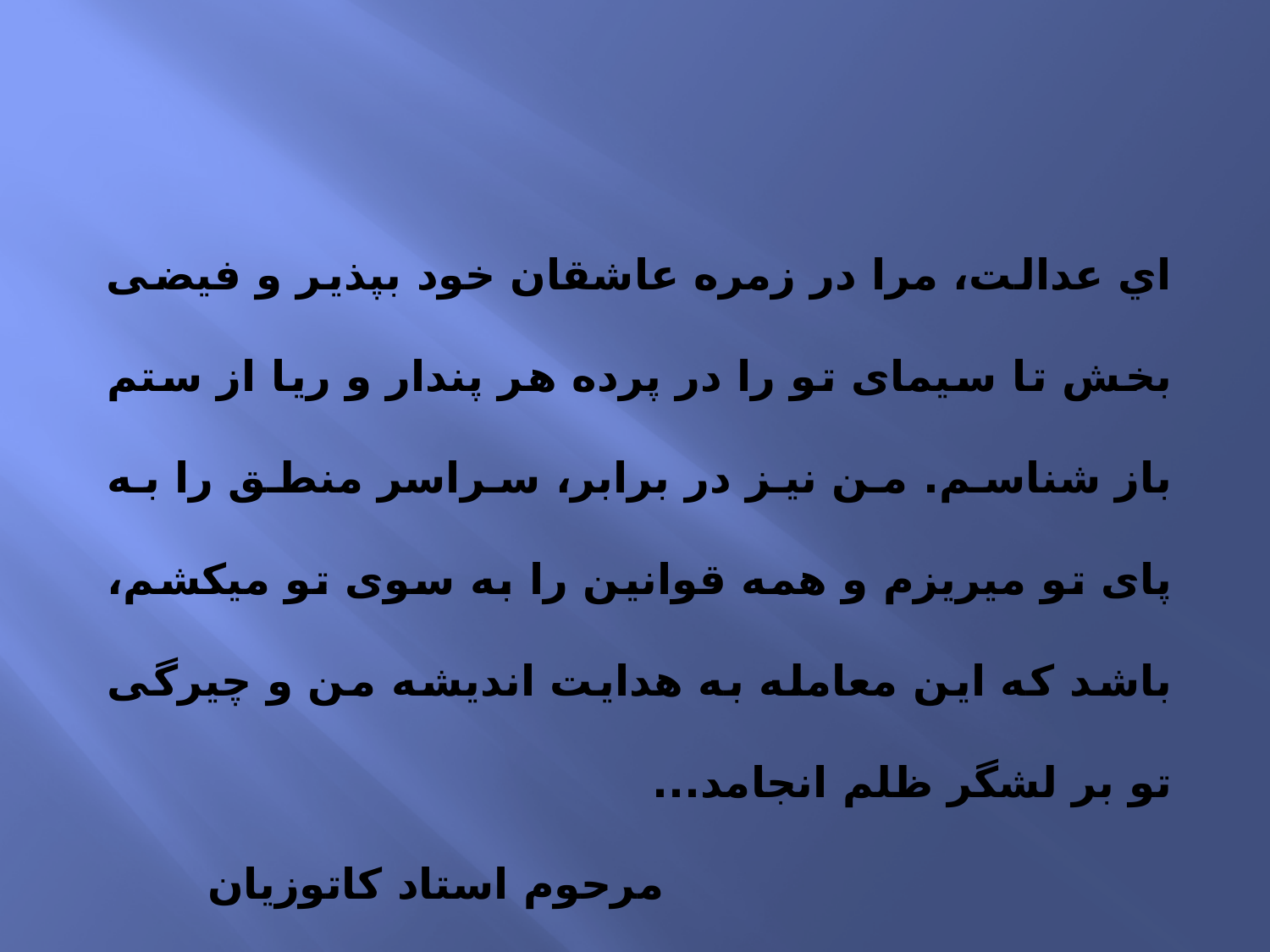

اي عدالت، مرا در زمره عاشقان خود بپذیر و فیضی بخش تا سیمای تو را در پرده هر پندار و ريا از ستم باز شناسم. من نیز در برابر، سراسر منطق را به پای تو میریزم و همه قوانین را به سوی تو میکشم، باشد که این معامله به هدایت اندیشه من و چیرگی تو بر لشگر ظلم انجامد...
					مرحوم استاد کاتوزیان